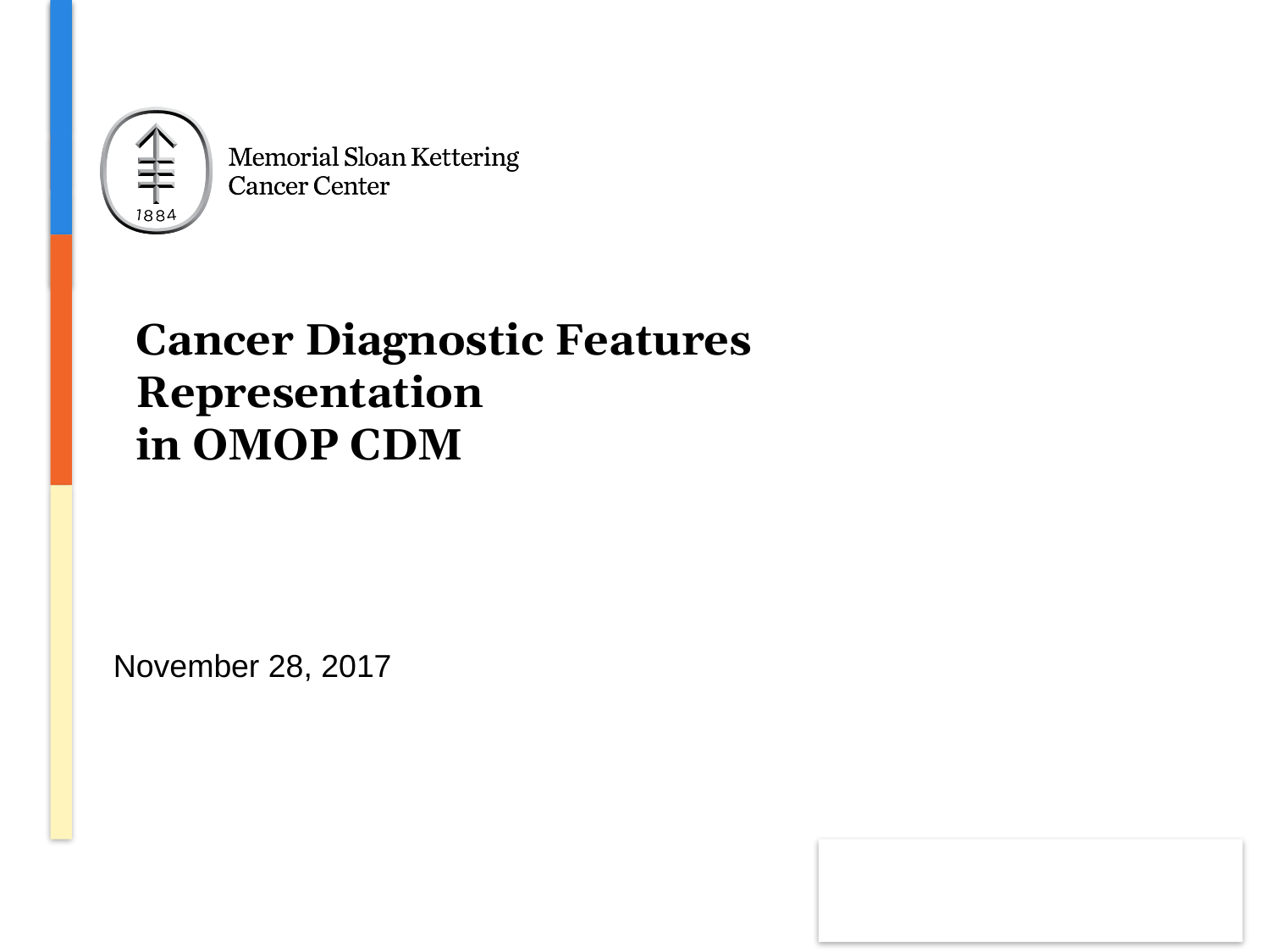

# Cancer Diagnostic Features Representation in OMOP CDM
November 28, 2017